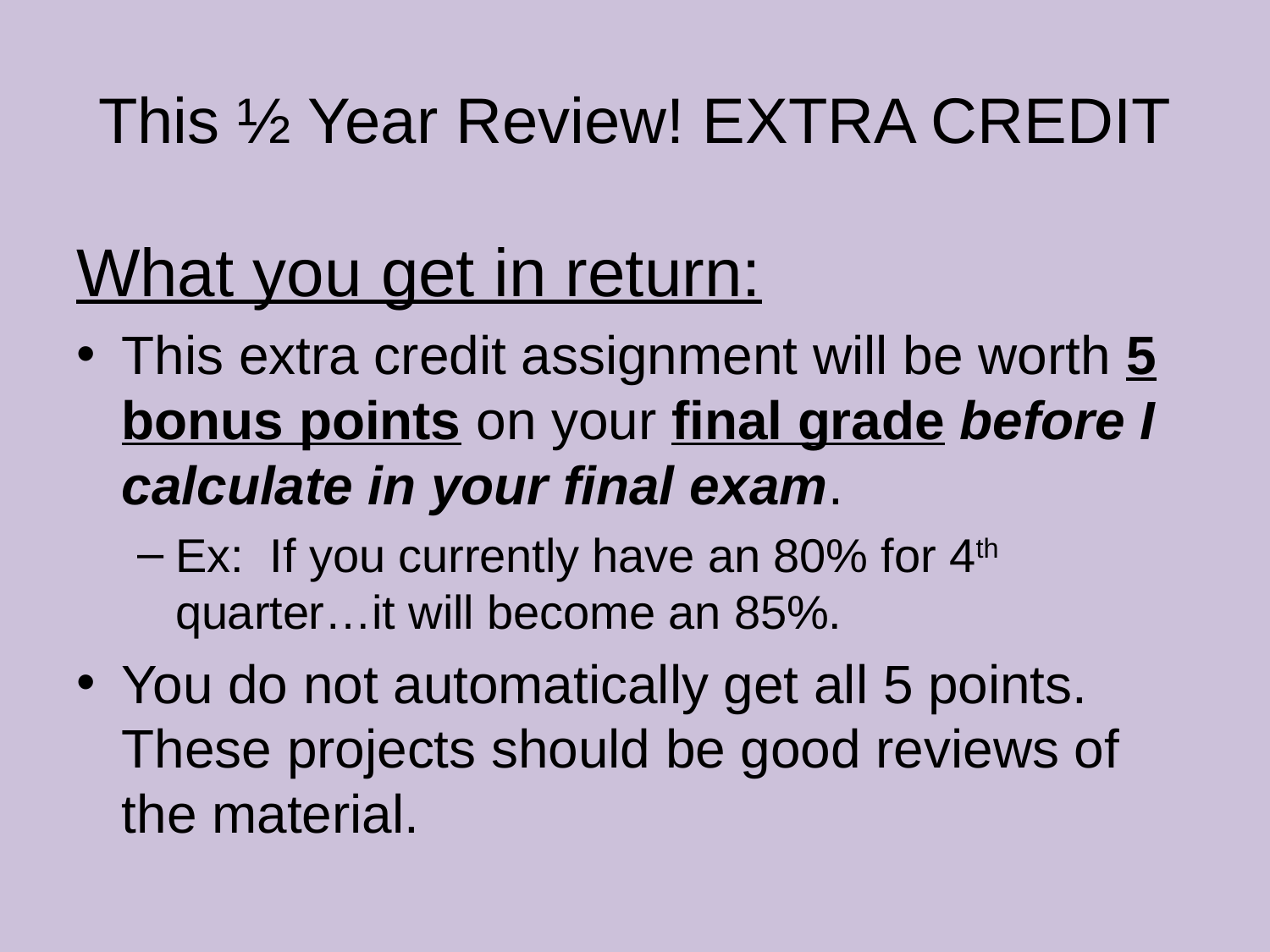

# This ½ Year Review! EXTRA CREDIT
What you get in return:
This extra credit assignment will be worth 5 bonus points on your final grade before I calculate in your final exam.
Ex:  If you currently have an 80% for 4th quarter…it will become an 85%.
You do not automatically get all 5 points.  These projects should be good reviews of the material.